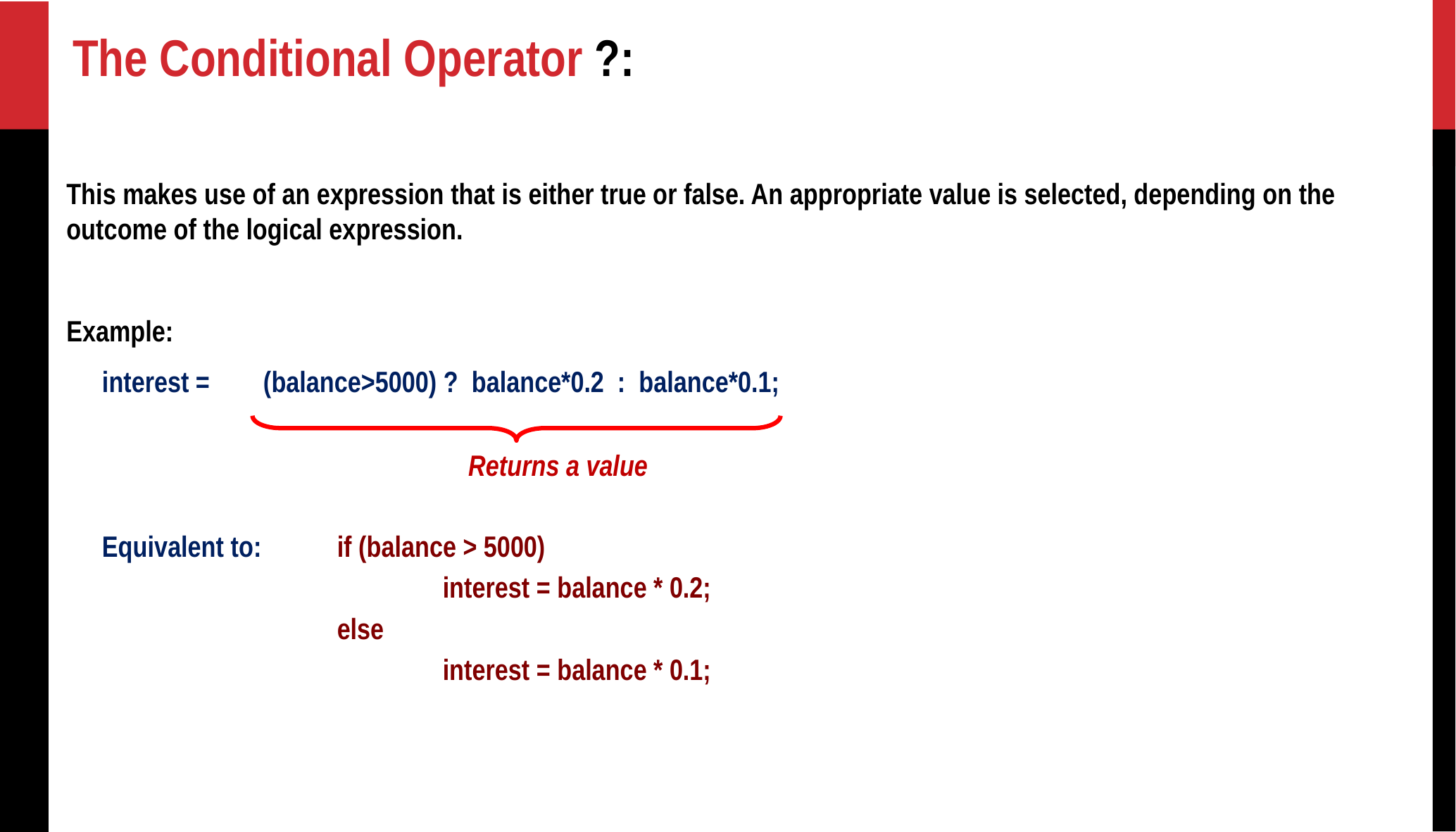

# The Conditional Operator ?:

This makes use of an expression that is either true or false. An appropriate value is selected, depending on the outcome of the logical expression.

Example:
interest =        (balance>5000) ?  balance*0.2  :  balance*0.1;

Equivalent to:	if (balance > 5000)
				interest = balance * 0.2;
			else
				interest = balance * 0.1;
Returns a value